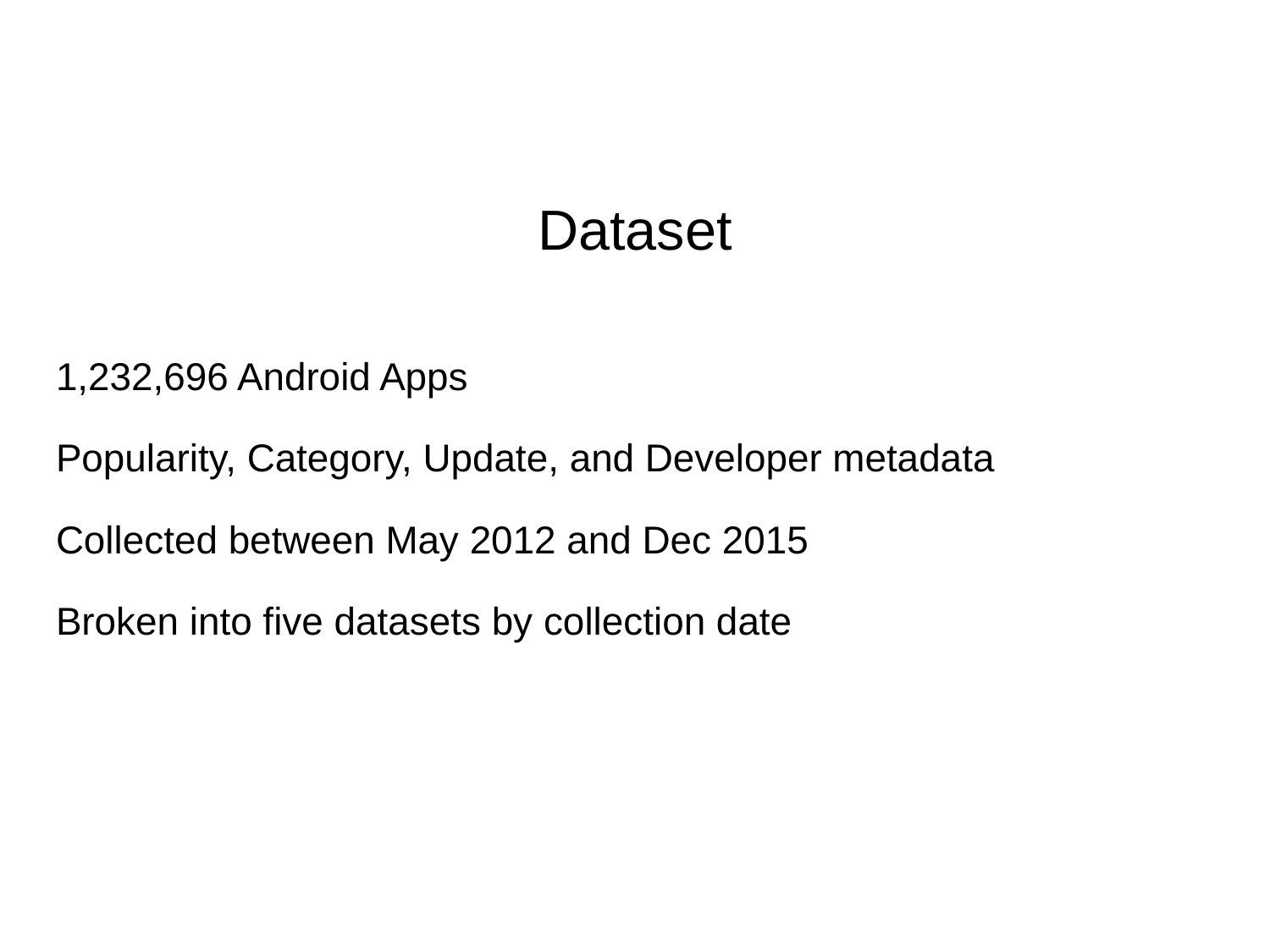

# Dataset
1,232,696 Android Apps
Popularity, Category, Update, and Developer metadata
Collected between May 2012 and Dec 2015
Broken into five datasets by collection date